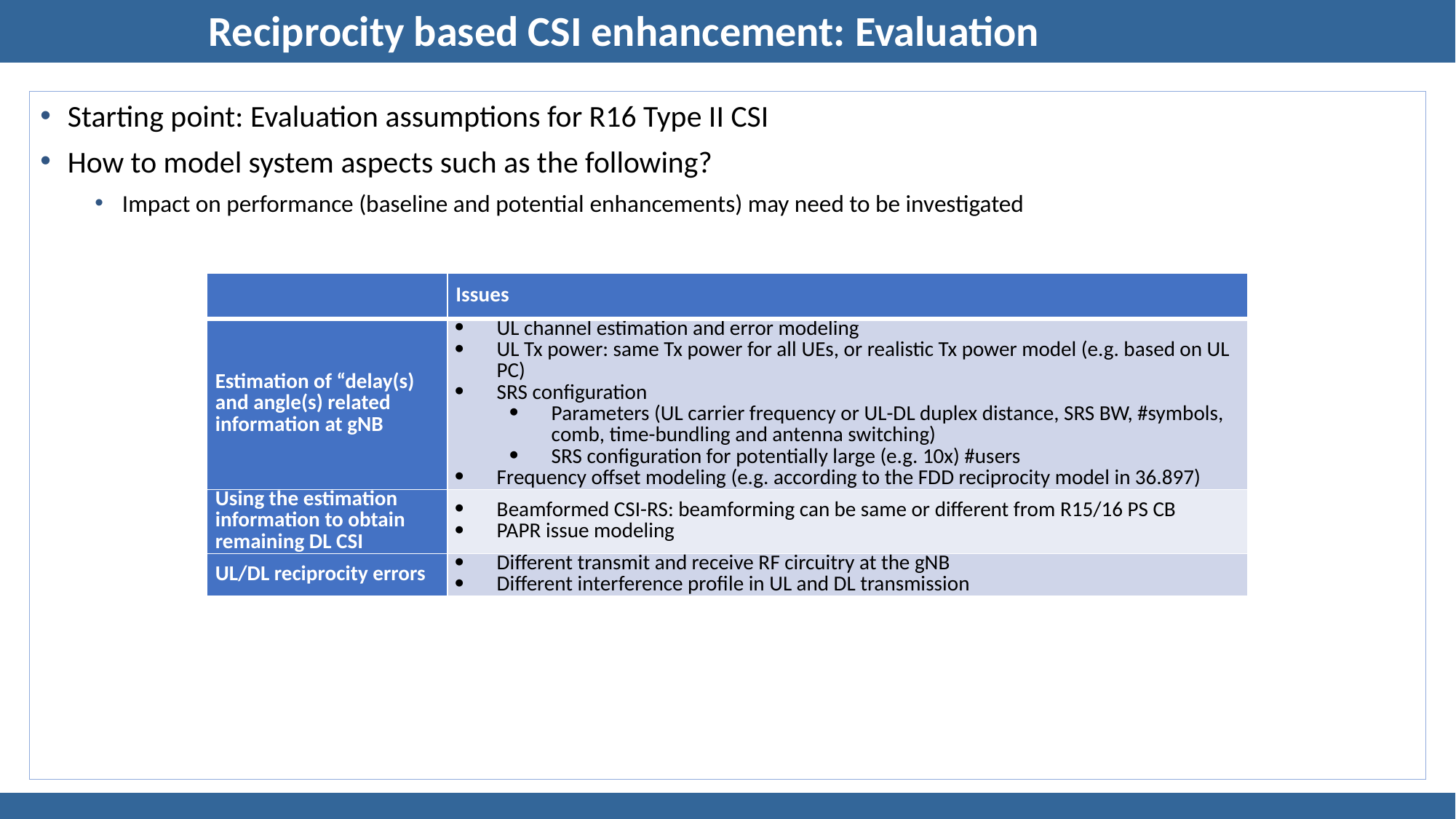

# Reciprocity based CSI enhancement: Evaluation
Starting point: Evaluation assumptions for R16 Type II CSI
How to model system aspects such as the following?
Impact on performance (baseline and potential enhancements) may need to be investigated
|  | Issues |
| --- | --- |
| Estimation of “delay(s) and angle(s) related information at gNB | UL channel estimation and error modeling UL Tx power: same Tx power for all UEs, or realistic Tx power model (e.g. based on UL PC) SRS configuration Parameters (UL carrier frequency or UL-DL duplex distance, SRS BW, #symbols, comb, time-bundling and antenna switching) SRS configuration for potentially large (e.g. 10x) #users Frequency offset modeling (e.g. according to the FDD reciprocity model in 36.897) |
| Using the estimation information to obtain remaining DL CSI | Beamformed CSI-RS: beamforming can be same or different from R15/16 PS CB PAPR issue modeling |
| UL/DL reciprocity errors | Different transmit and receive RF circuitry at the gNB Different interference profile in UL and DL transmission |